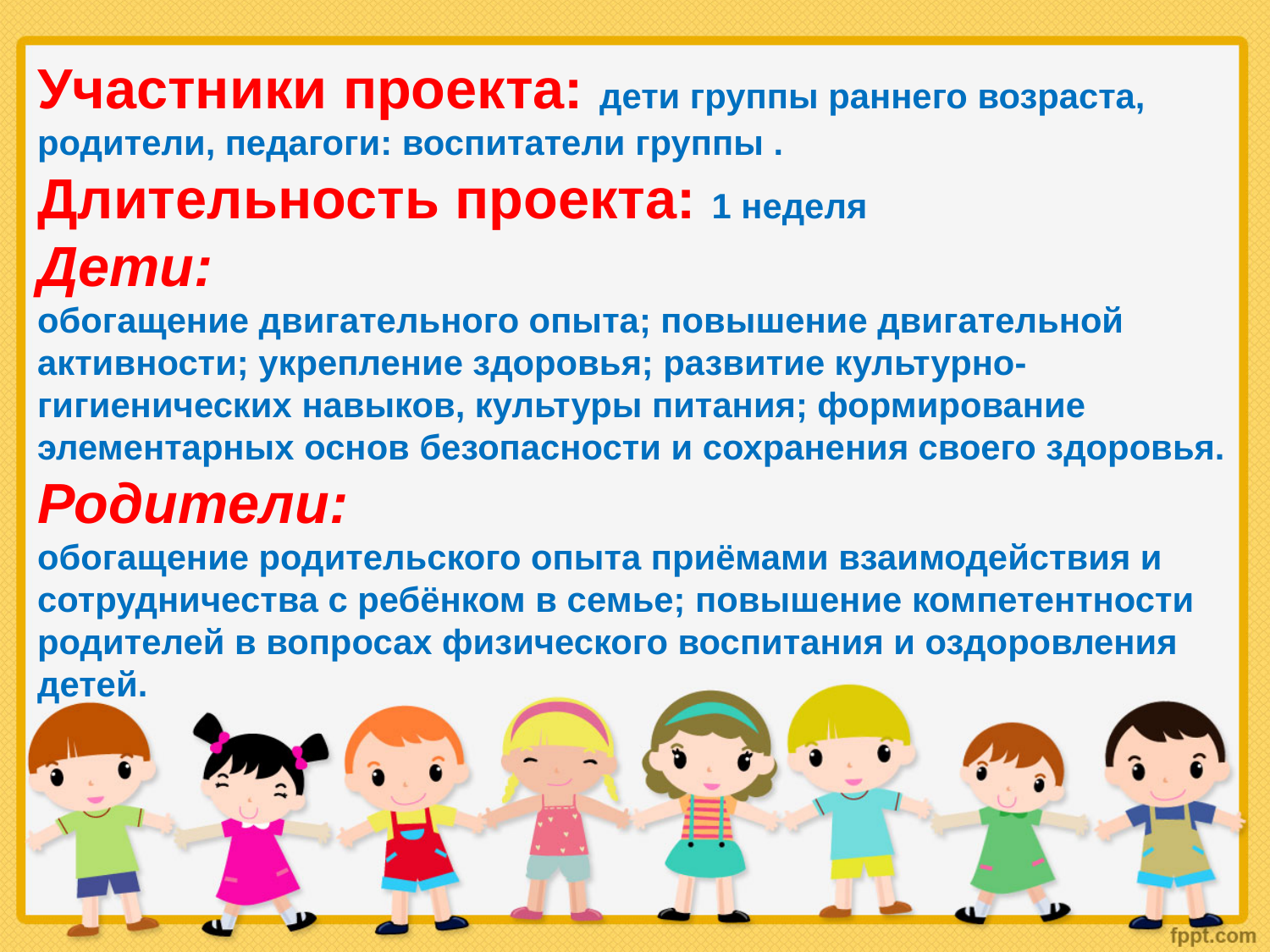

Участники проекта: дети группы раннего возраста, родители, педагоги: воспитатели группы .
Длительность проекта: 1 неделя
Дети: 
обогащение двигательного опыта; повышение двигательной активности; укрепление здоровья; развитие культурно-гигиенических навыков, культуры питания; формирование элементарных основ безопасности и сохранения своего здоровья.
Родители:
обогащение родительского опыта приёмами взаимодействия и сотрудничества с ребёнком в семье; повышение компетентности родителей в вопросах физического воспитания и оздоровления детей.